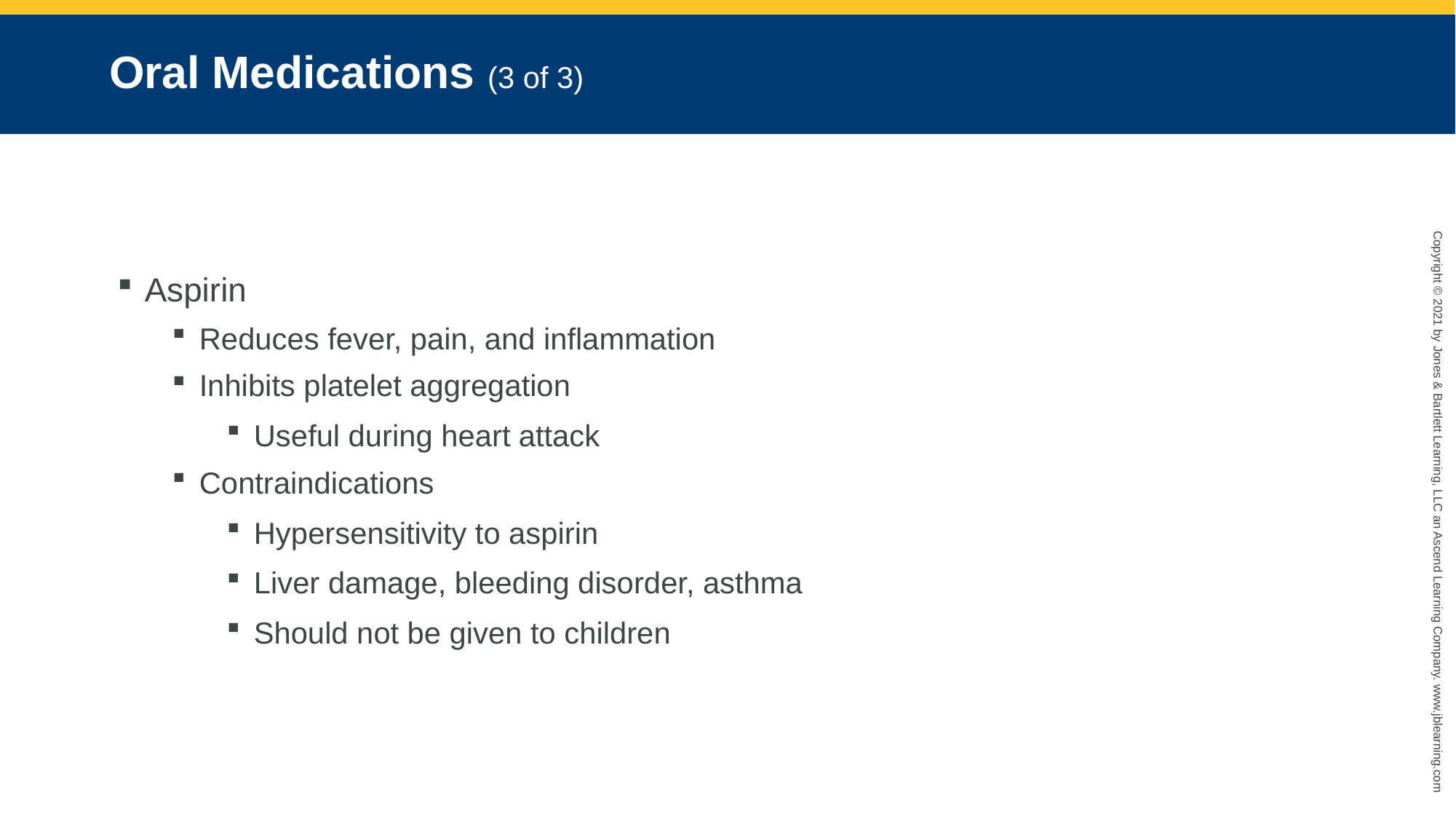

# Oral Medications (3 of 3)
Aspirin
Reduces fever, pain, and inflammation
Inhibits platelet aggregation
Useful during heart attack
Contraindications
Hypersensitivity to aspirin
Liver damage, bleeding disorder, asthma
Should not be given to children